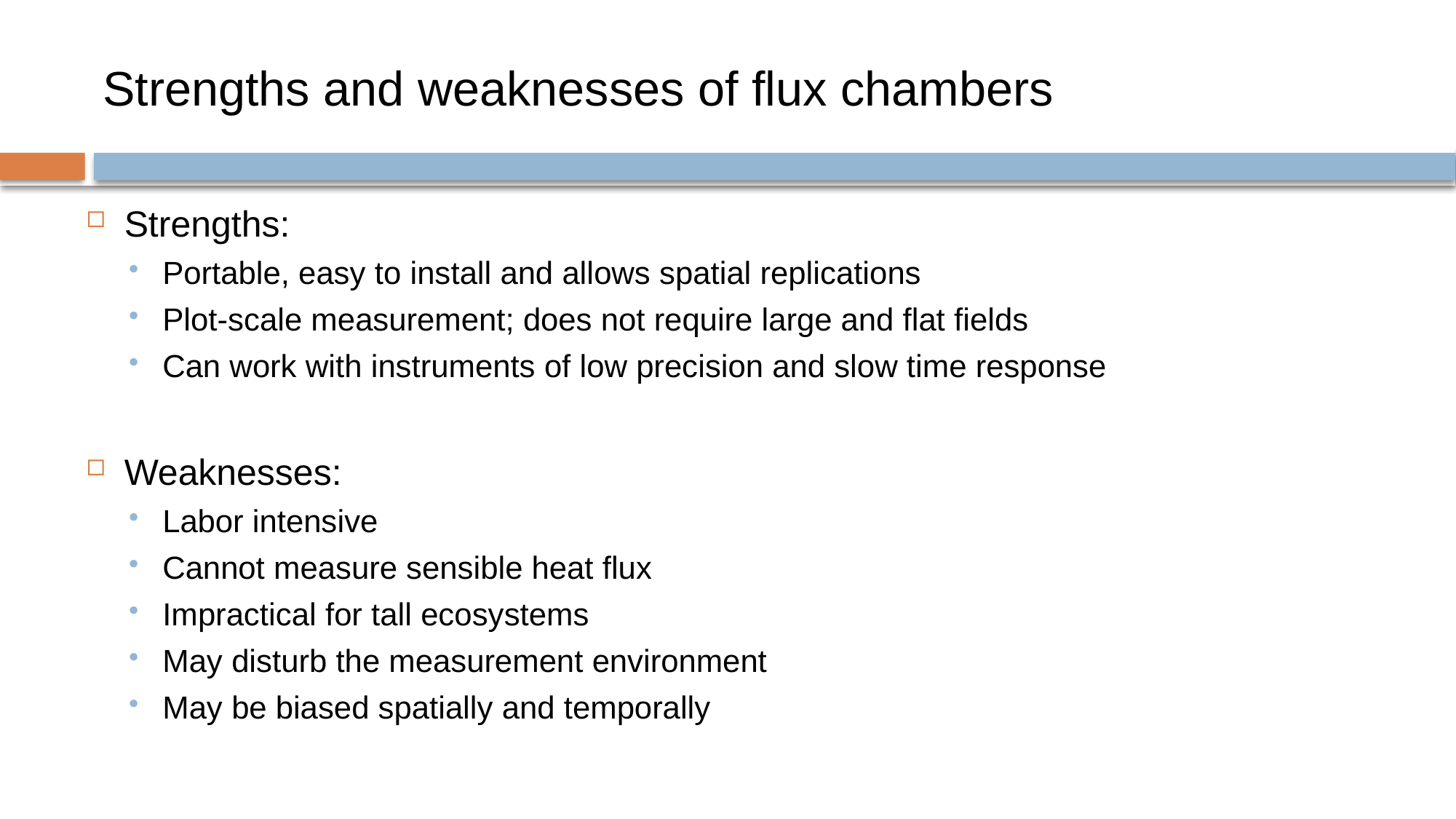

# Strengths and weaknesses of flux chambers
Strengths:
Portable, easy to install and allows spatial replications
Plot-scale measurement; does not require large and flat fields
Can work with instruments of low precision and slow time response

Weaknesses:
Labor intensive
Cannot measure sensible heat flux
Impractical for tall ecosystems
May disturb the measurement environment
May be biased spatially and temporally